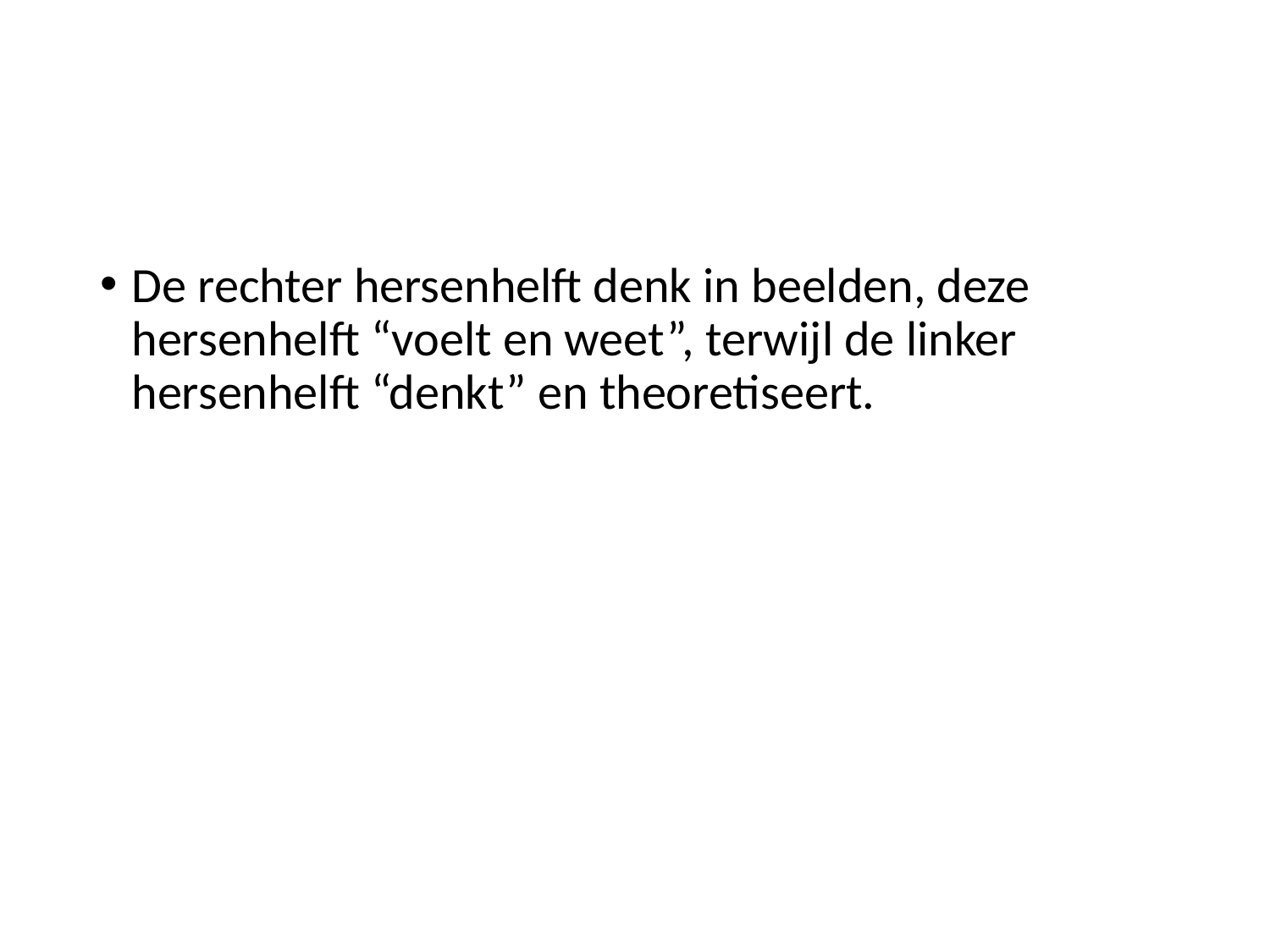

#
De rechter hersenhelft denk in beelden, deze hersenhelft “voelt en weet”, terwijl de linker hersenhelft “denkt” en theoretiseert.